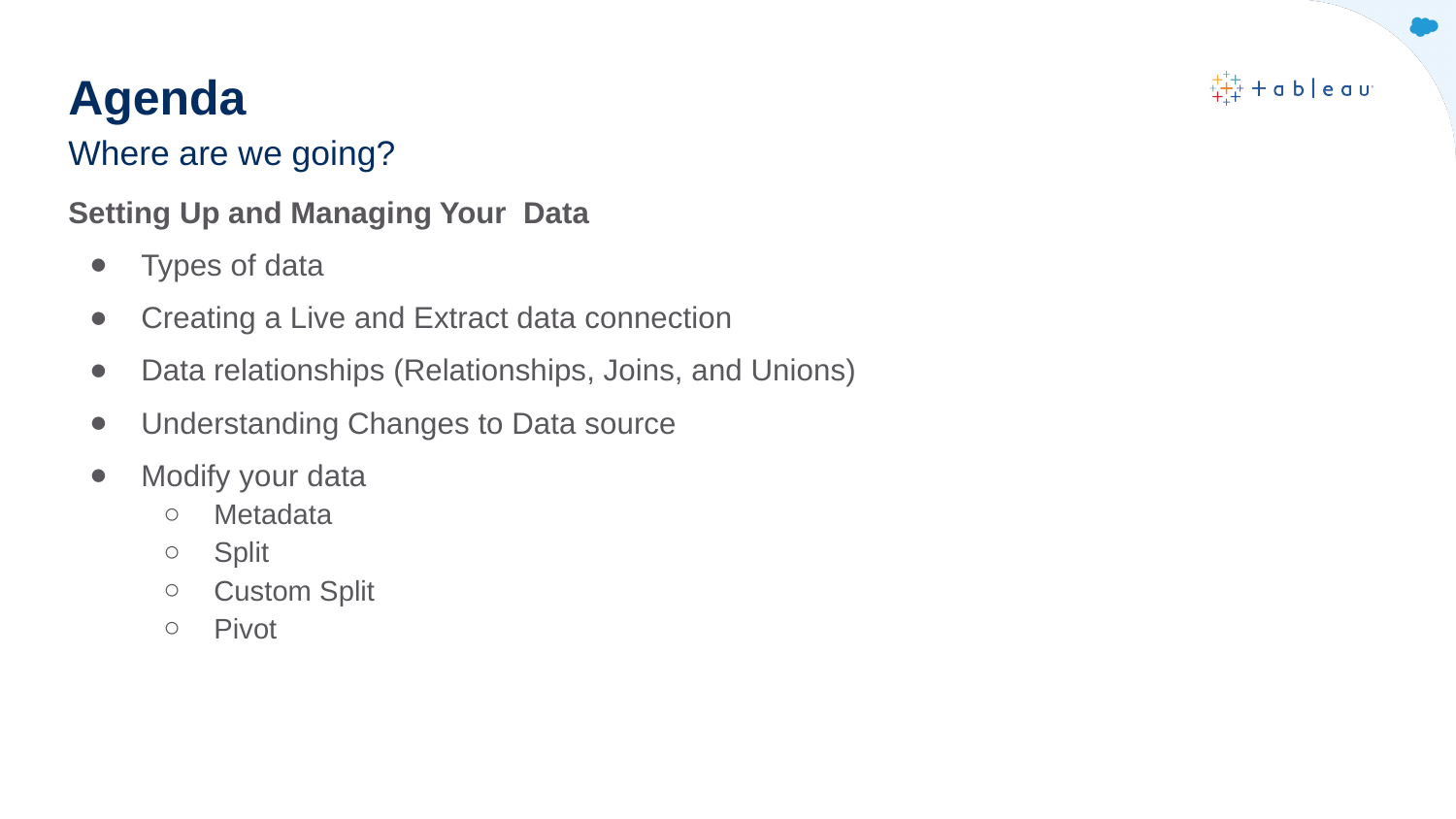

# Agenda
Where are we going?
Setting Up and Managing Your  Data
Types of data
Creating a Live and Extract data connection
Data relationships (Relationships, Joins, and Unions)
Understanding Changes to Data source
Modify your data
Metadata
Split
Custom Split
Pivot